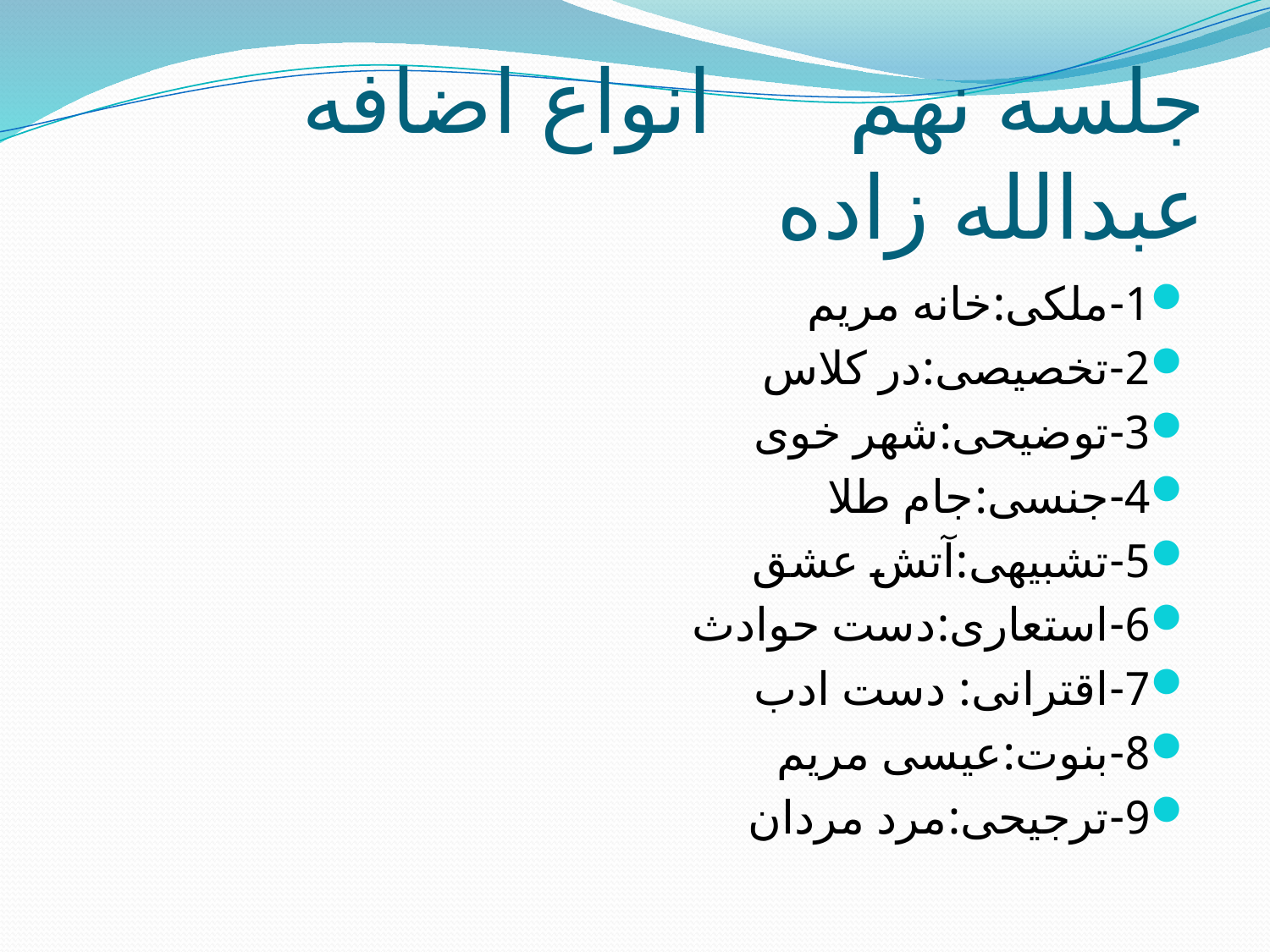

# جلسه نهم      انواع اضافه           عبدالله زاده
1-ملکی:خانه مریم
2-تخصیصی:در کلاس
3-توضیحی:شهر خوی
4-جنسی:جام طلا
5-تشبیهی:آتش عشق
6-استعاری:دست حوادث
7-اقترانی: دست ادب
8-بنوت:عیسی مریم
9-ترجیحی:مرد مردان